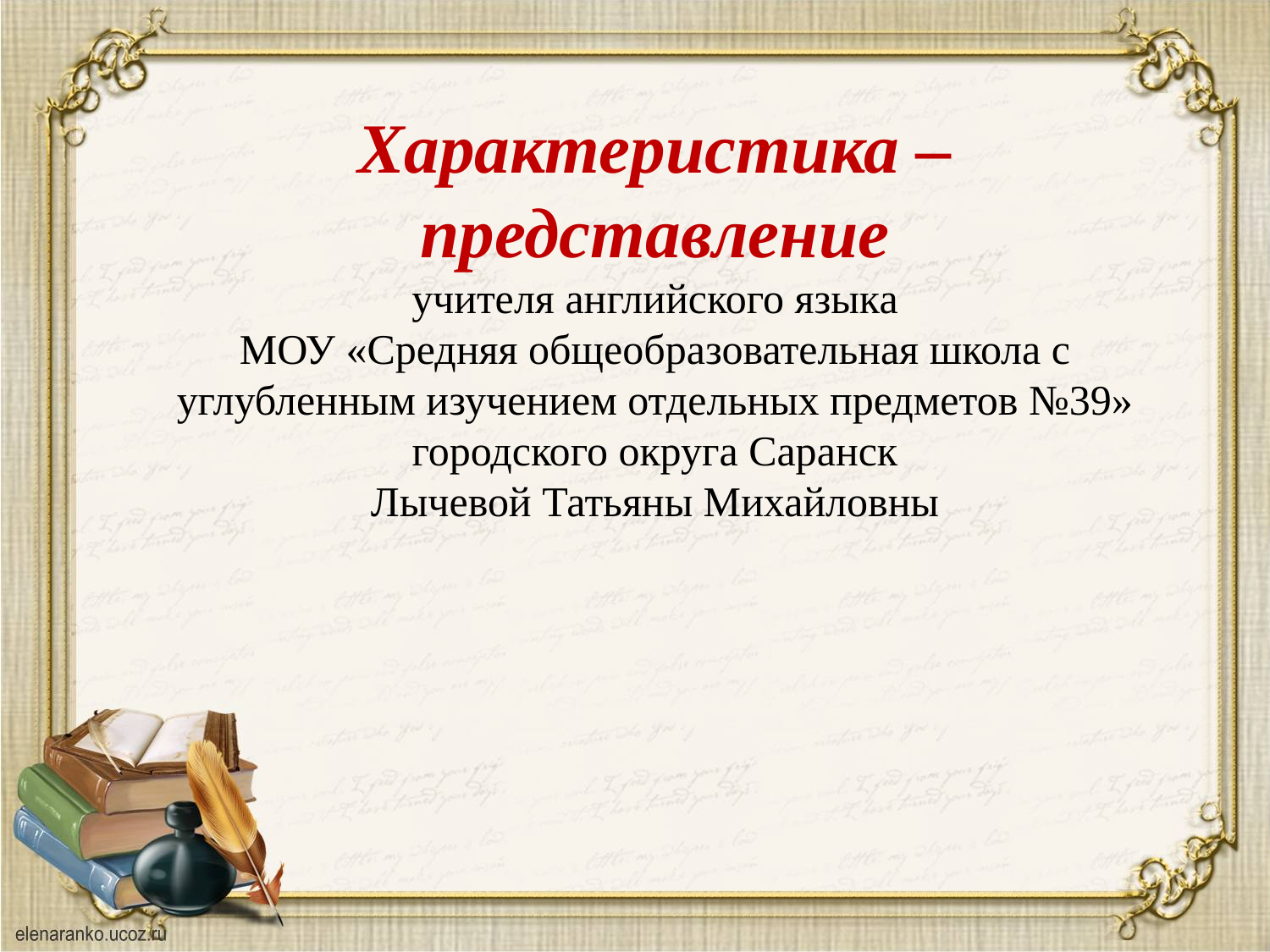

Характеристика – представление
учителя английского языка
МОУ «Средняя общеобразовательная школа с углубленным изучением отдельных предметов №39»
городского округа Саранск
Лычевой Татьяны Михайловны